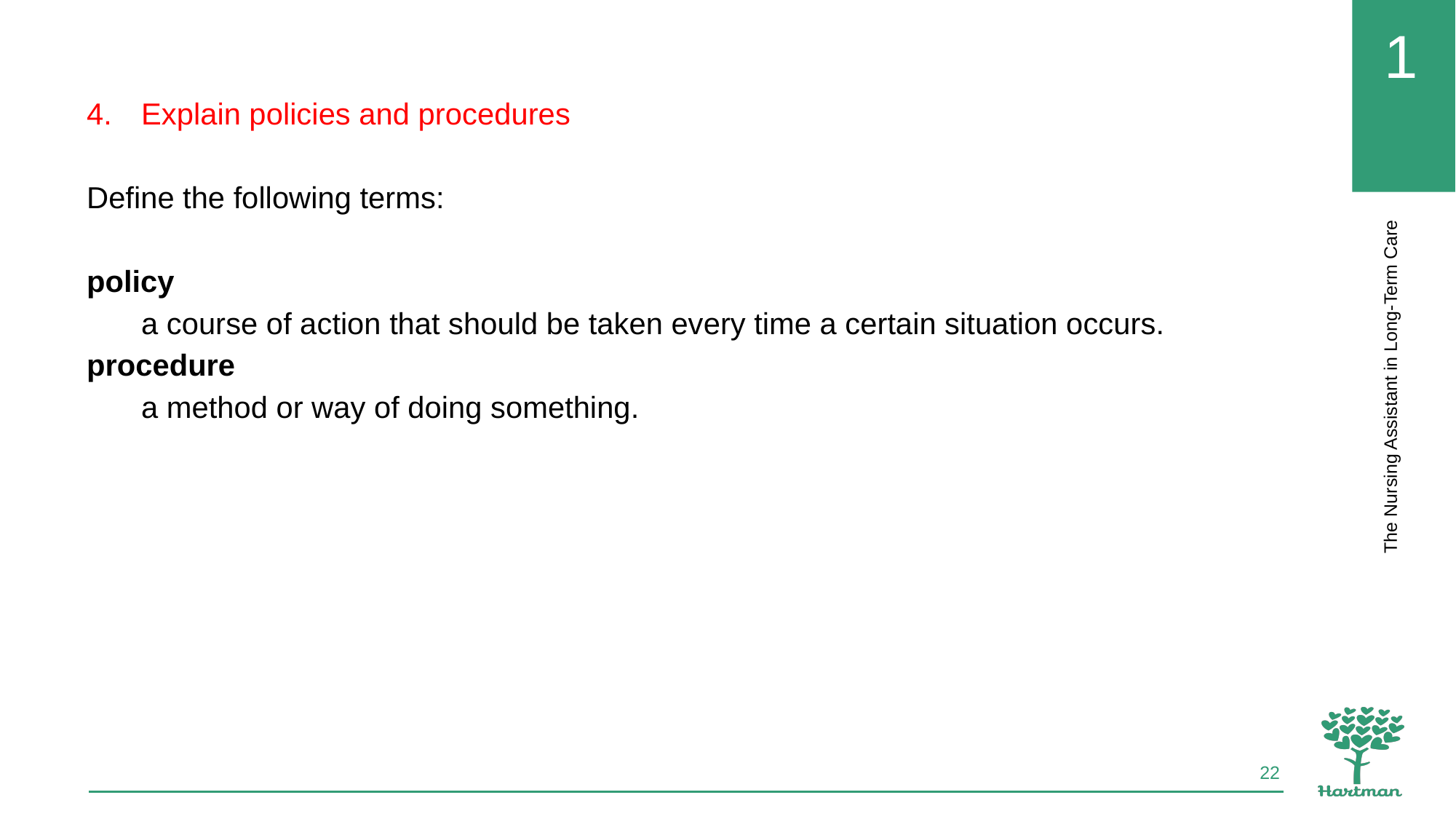

Explain policies and procedures

Define the following terms:

policy
a course of action that should be taken every time a certain situation occurs.
procedure
a method or way of doing something.

22